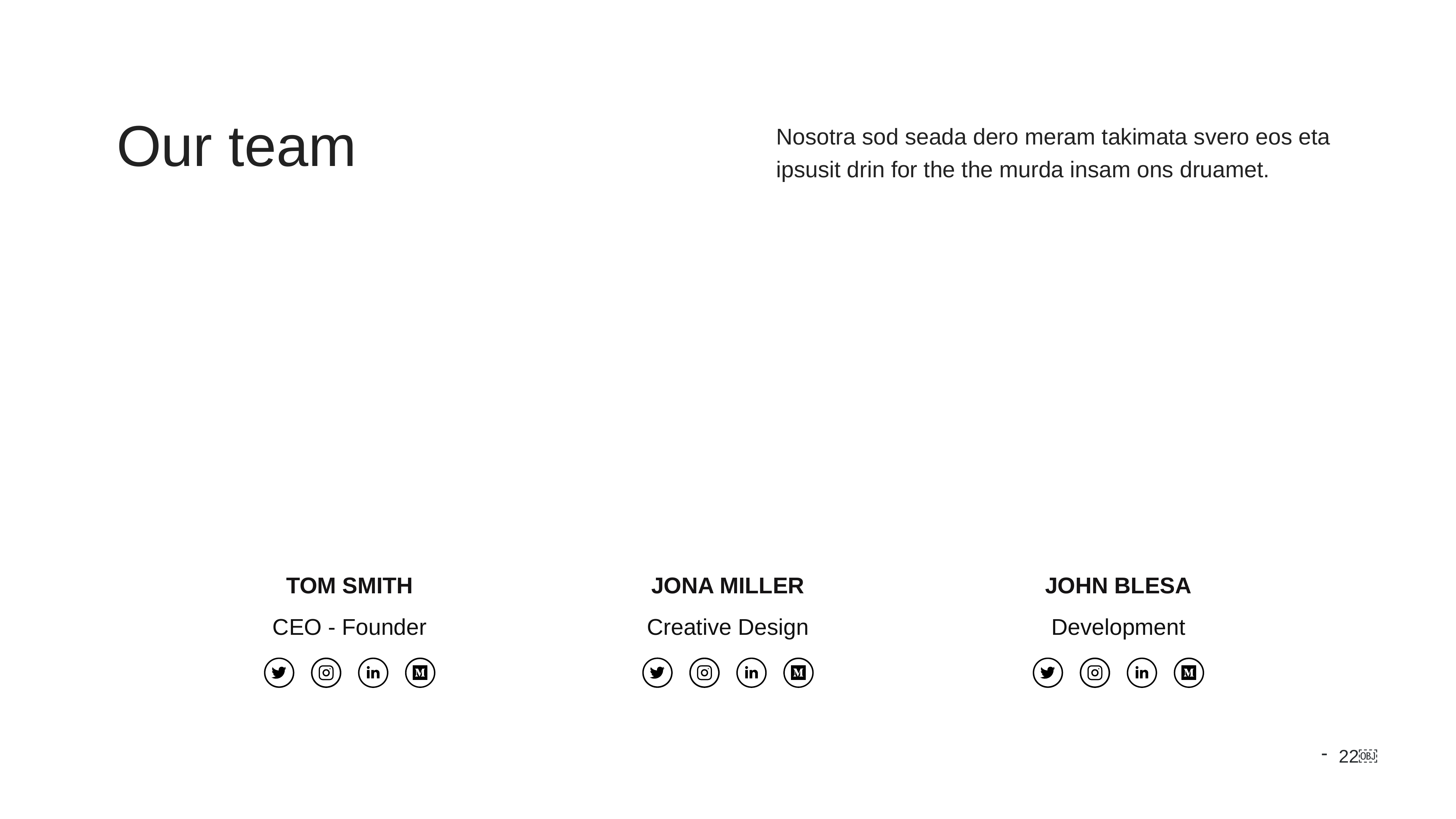

Our team
Nosotra sod seada dero meram takimata svero eos eta  ipsusit drin for the the murda insam ons druamet.

TOM SMITH
JONA MILLER
JOHN BLESA
CEO - Founder
Creative Design
Development